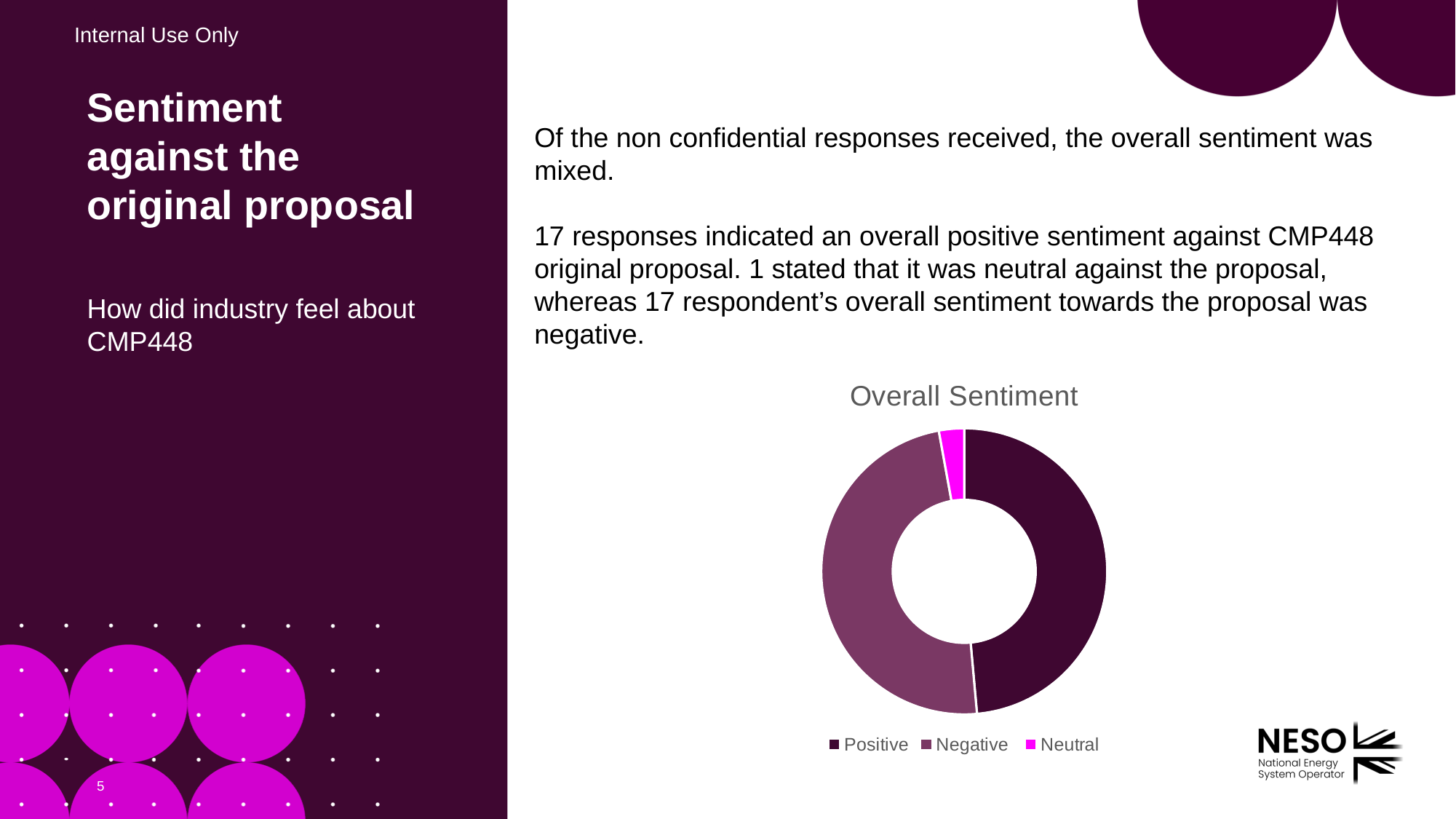

# Sentiment against the original proposal
Of the non confidential responses received, the overall sentiment was mixed.

17 responses indicated an overall positive sentiment against CMP448 original proposal. 1 stated that it was neutral against the proposal, whereas 17 respondent’s overall sentiment towards the proposal was negative.

How did industry feel about CMP448

### Chart: Overall Sentiment

| Category | Sales |
|---|---|
| Positive | 17.0 |
| Negative  | 17.0 |
| Neutral | 1.0 |